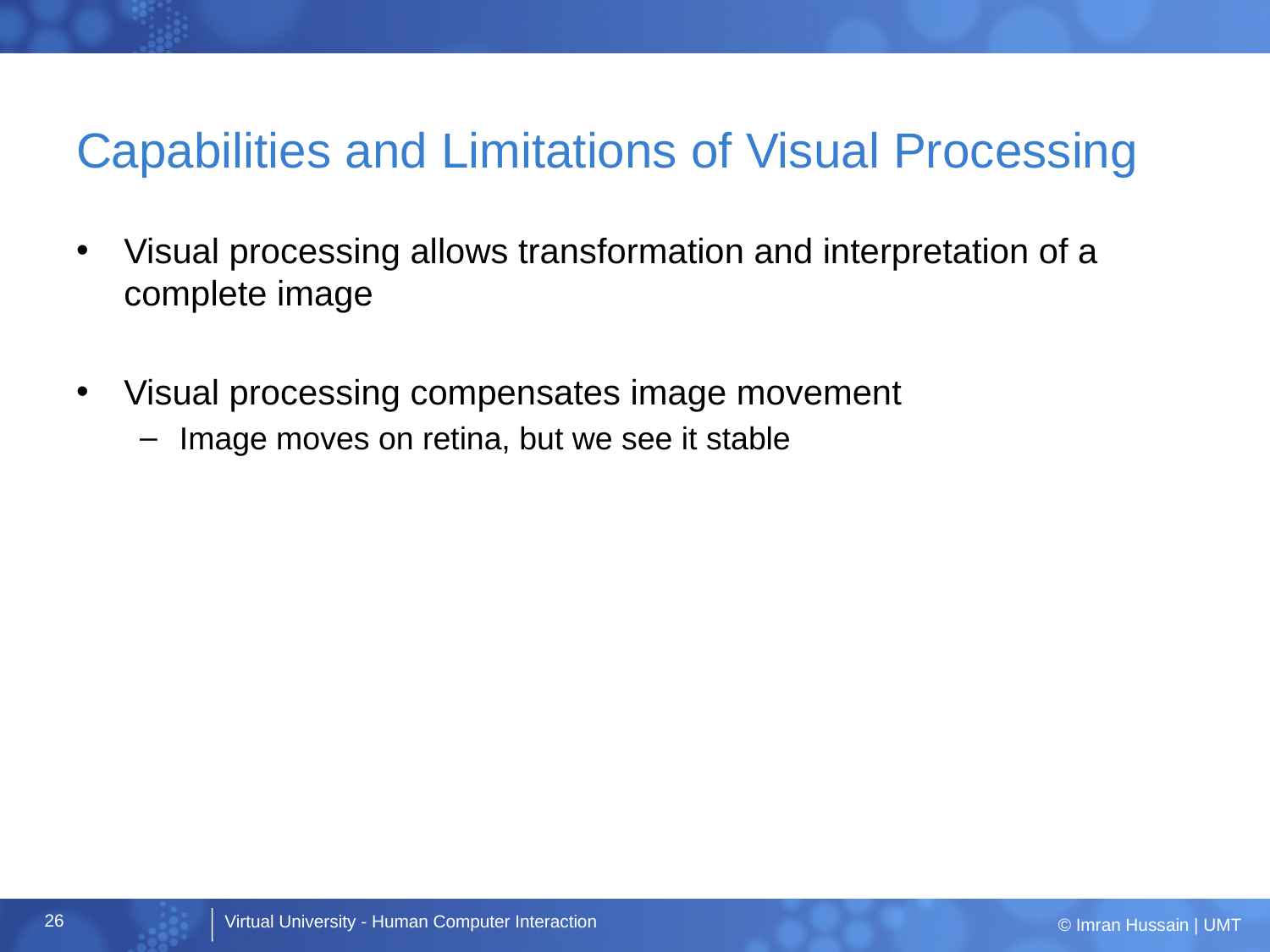

# Capabilities and Limitations of Visual Processing
Visual processing allows transformation and interpretation of a complete image

Visual processing compensates image movement
Image moves on retina, but we see it stable